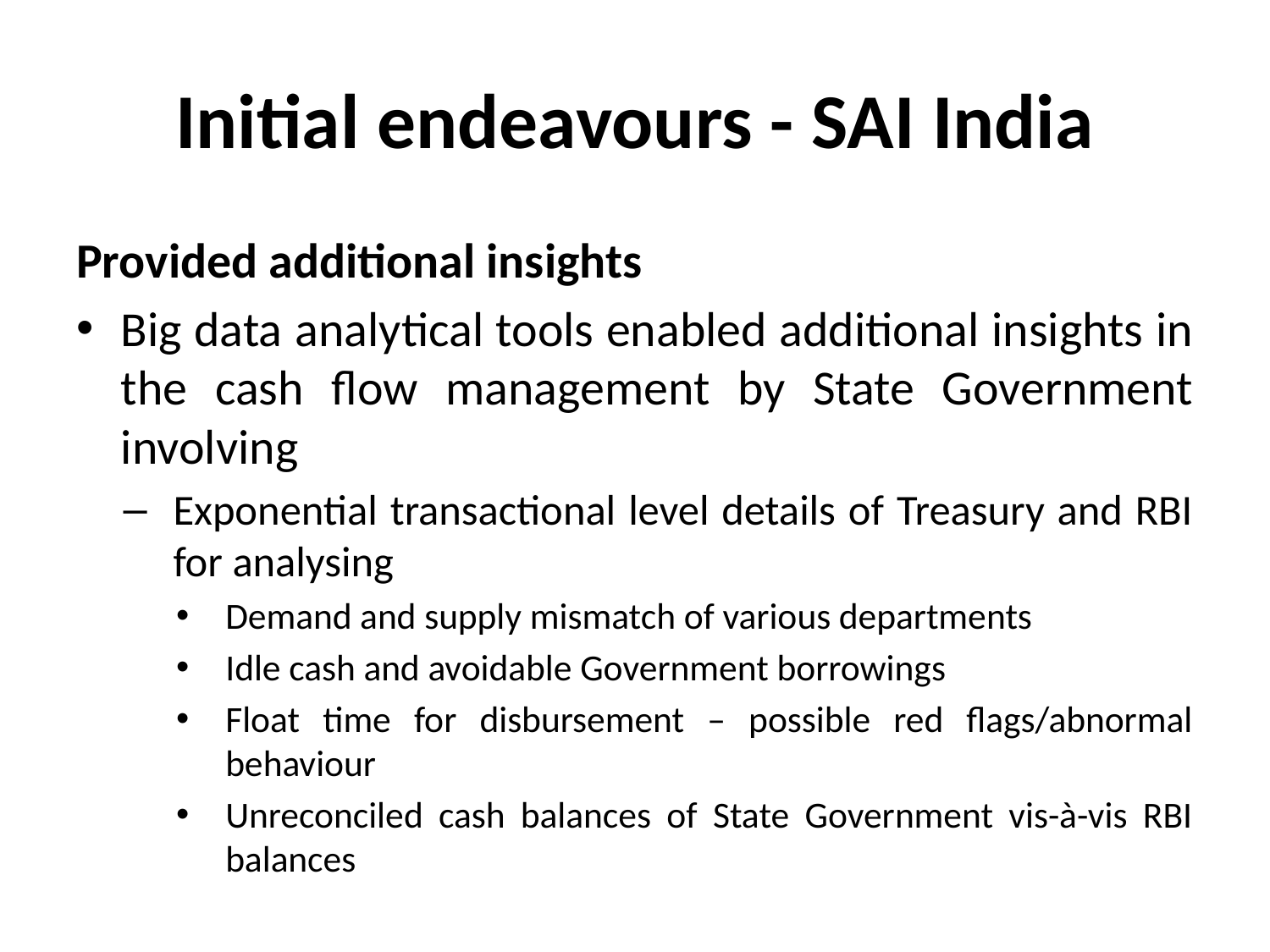

# Initial endeavours - SAI India
Provided additional insights
Big data analytical tools enabled additional insights in the cash flow management by State Government involving
Exponential transactional level details of Treasury and RBI for analysing
Demand and supply mismatch of various departments
Idle cash and avoidable Government borrowings
Float time for disbursement – possible red flags/abnormal behaviour
Unreconciled cash balances of State Government vis-à-vis RBI balances